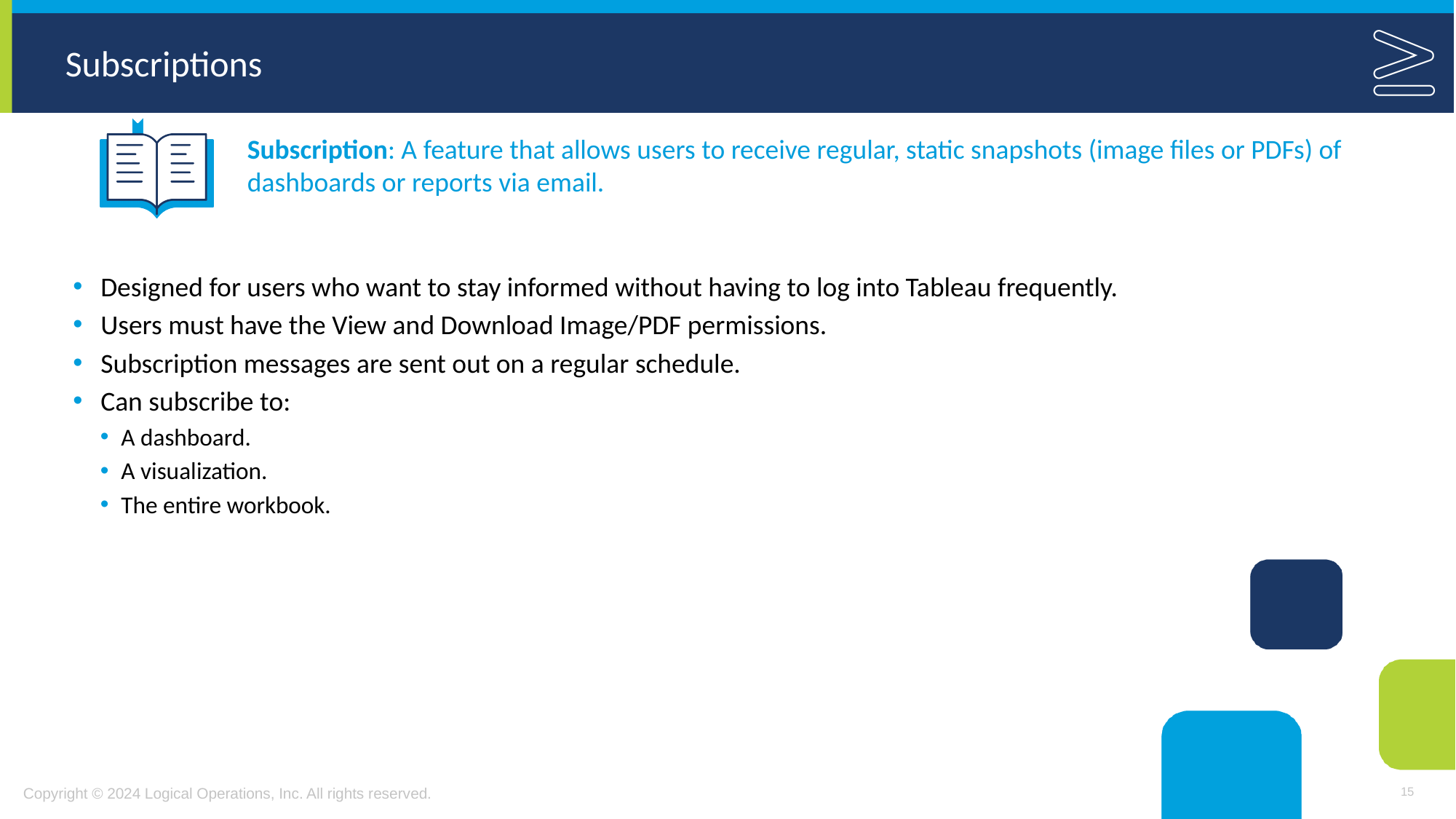

# Subscriptions
Subscription: A feature that allows users to receive regular, static snapshots (image files or PDFs) of dashboards or reports via email.
Designed for users who want to stay informed without having to log into Tableau frequently.
Users must have the View and Download Image/PDF permissions.
Subscription messages are sent out on a regular schedule.
Can subscribe to:
A dashboard.
A visualization.
The entire workbook.
15